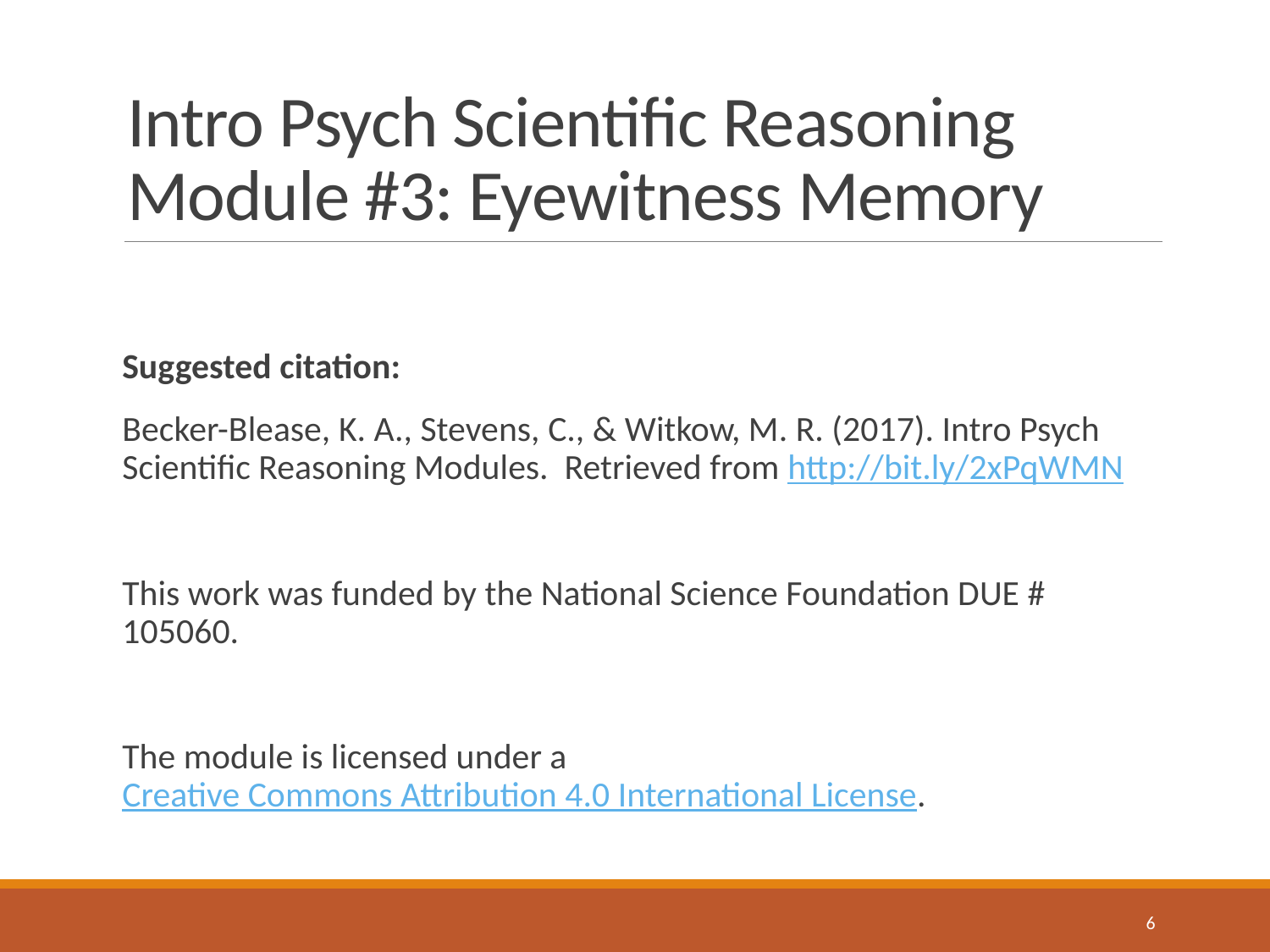

# Intro Psych Scientific Reasoning Module #3: Eyewitness Memory

Suggested citation:
Becker-Blease, K. A., Stevens, C., & Witkow, M. R. (2017). Intro Psych Scientific Reasoning Modules.  Retrieved from http://bit.ly/2xPqWMN

This work was funded by the National Science Foundation DUE # 105060.

The module is licensed under a Creative Commons Attribution 4.0 International License.

6